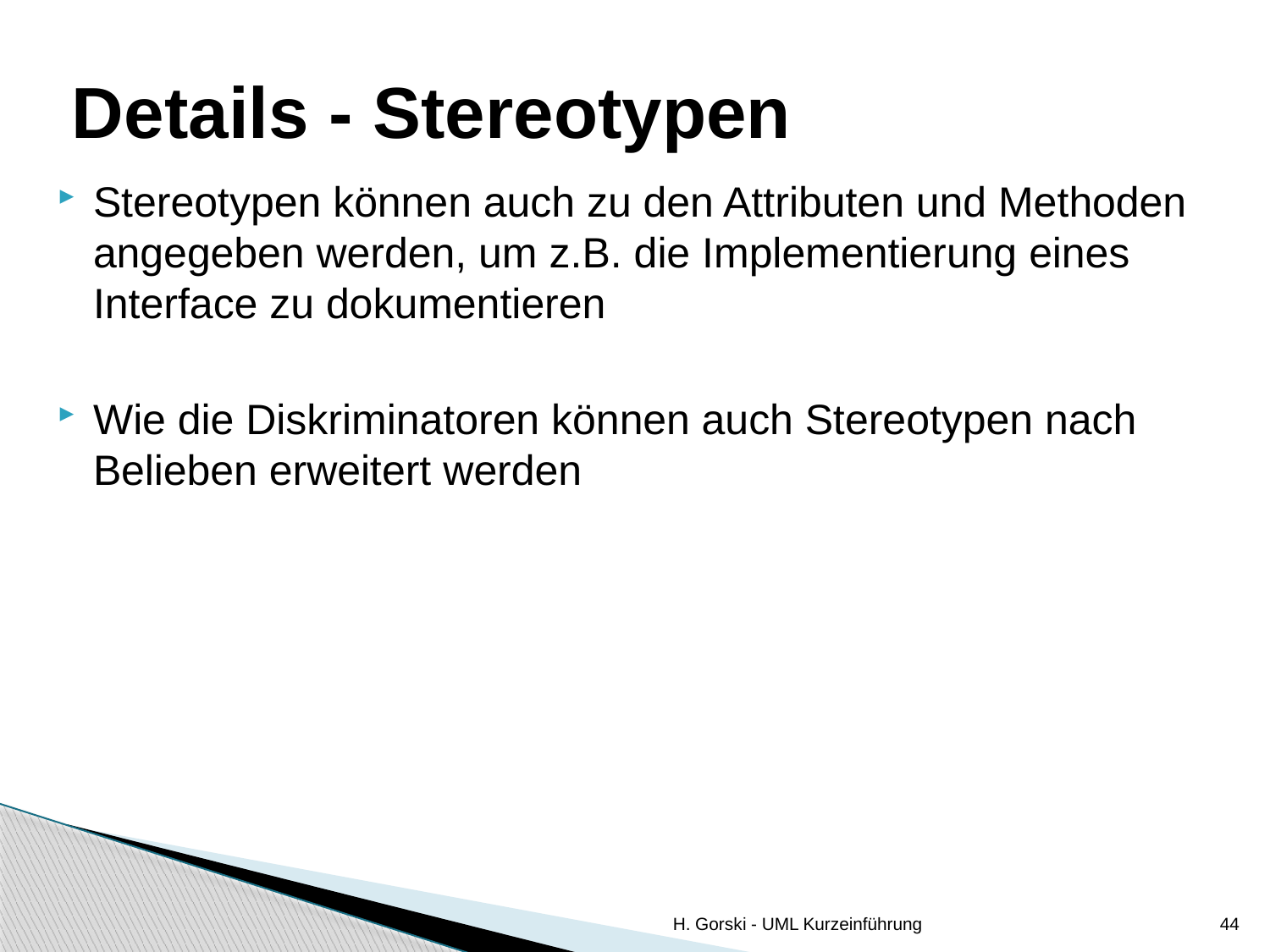

Details - Stereotypen
Stereotypen können auch zu den Attributen und Methoden angegeben werden, um z.B. die Implementierung eines Interface zu dokumentieren

Wie die Diskriminatoren können auch Stereotypen nach Belieben erweitert werden
H. Gorski - UML Kurzeinführung
44